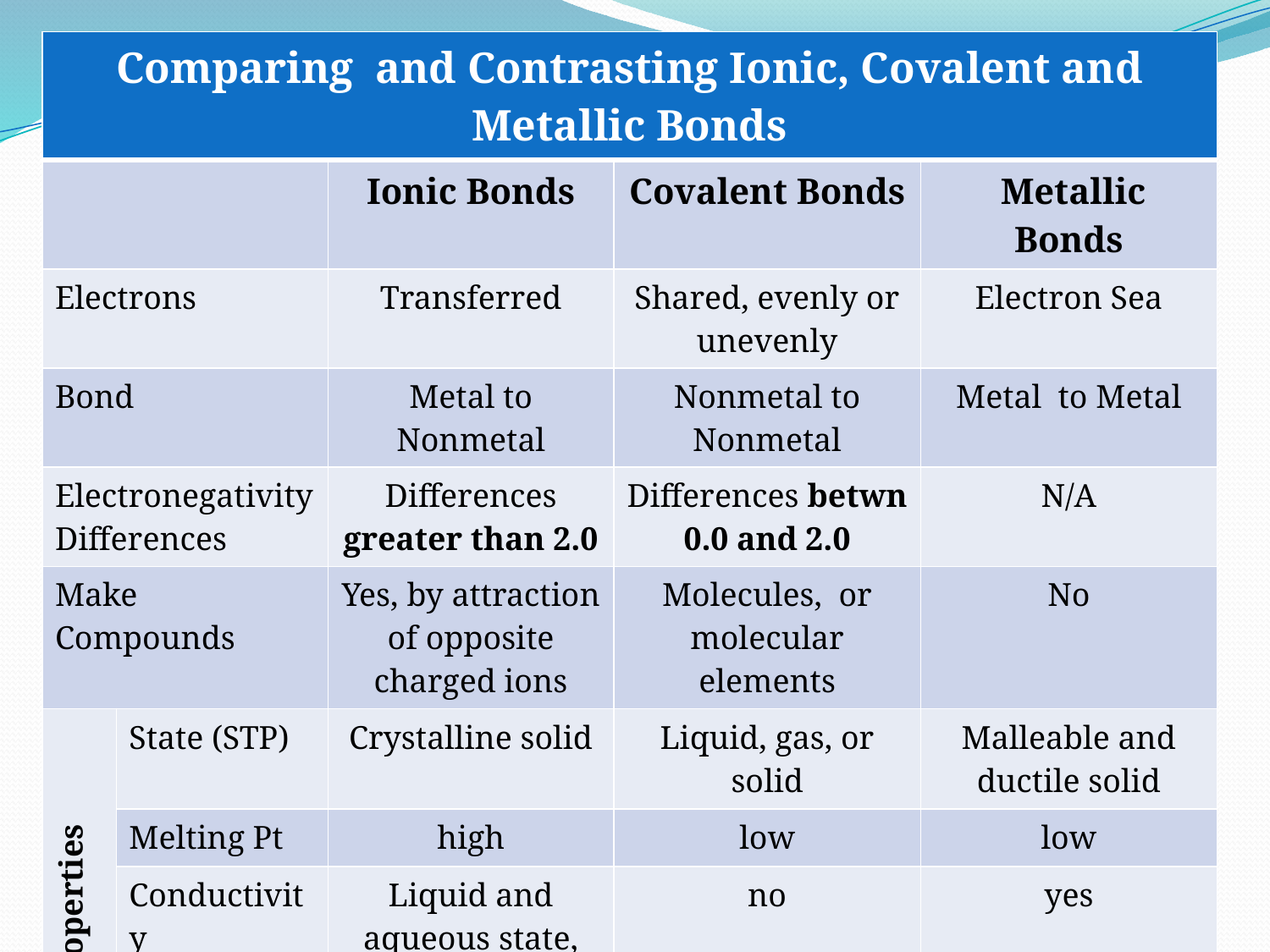

| Comparing and Contrasting Ionic, Covalent and Metallic Bonds |  |  |  |  |
| --- | --- | --- | --- | --- |
|  |  | Ionic Bonds | Covalent Bonds | Metallic Bonds |
| Electrons |  | Transferred | Shared, evenly or unevenly | Electron Sea |
| Bond |  | Metal to Nonmetal | Nonmetal to Nonmetal | Metal to Metal |
| Electronegativity Differences |  | Differences greater than 2.0 | Differences betwn 0.0 and 2.0 | N/A |
| Make Compounds |  | Yes, by attraction of opposite charged ions | Molecules, or molecular elements | No |
| Properties | State (STP) | Crystalline solid | Liquid, gas, or solid | Malleable and ductile solid |
|  | Melting Pt | high | low | low |
|  | Conductivity | Liquid and aqueous state, yes | no | yes |
|  | Water solubility | high | low | no |